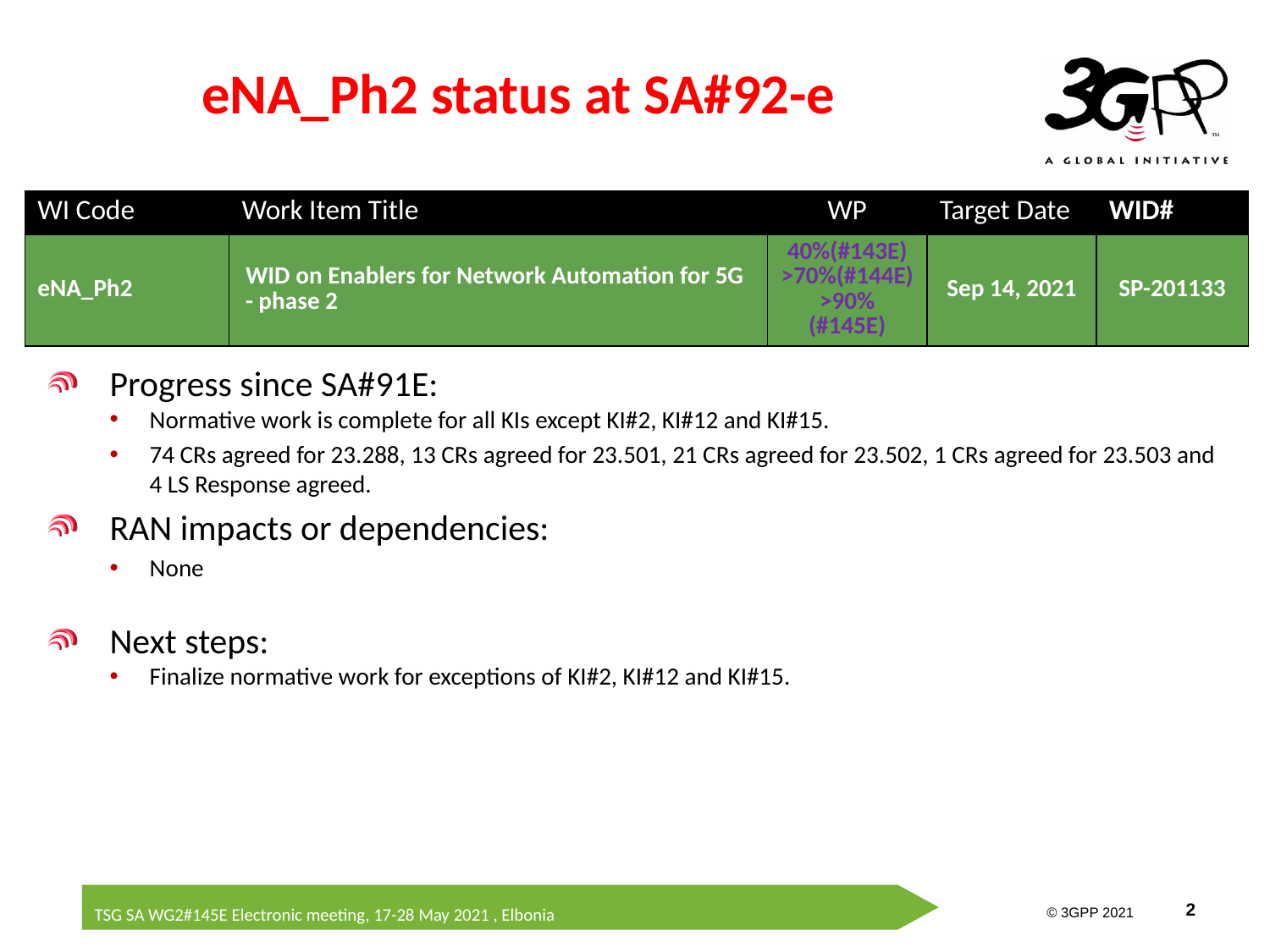

# eNA_Ph2 status at SA#92-e
| WI Code | Work Item Title | WP | Target Date | WID# |
| --- | --- | --- | --- | --- |
| eNA\_Ph2 | WID on Enablers for Network Automation for 5G - phase 2 | 40%(#143E) >70%(#144E) >90% (#145E) | Sep 14, 2021 | SP-201133 |
Progress since SA#91E:
Normative work is complete for all KIs except KI#2, KI#12 and KI#15.
74 CRs agreed for 23.288, 13 CRs agreed for 23.501, 21 CRs agreed for 23.502, 1 CRs agreed for 23.503 and 4 LS Response agreed.
RAN impacts or dependencies:
None

Next steps:
Finalize normative work for exceptions of KI#2, KI#12 and KI#15.